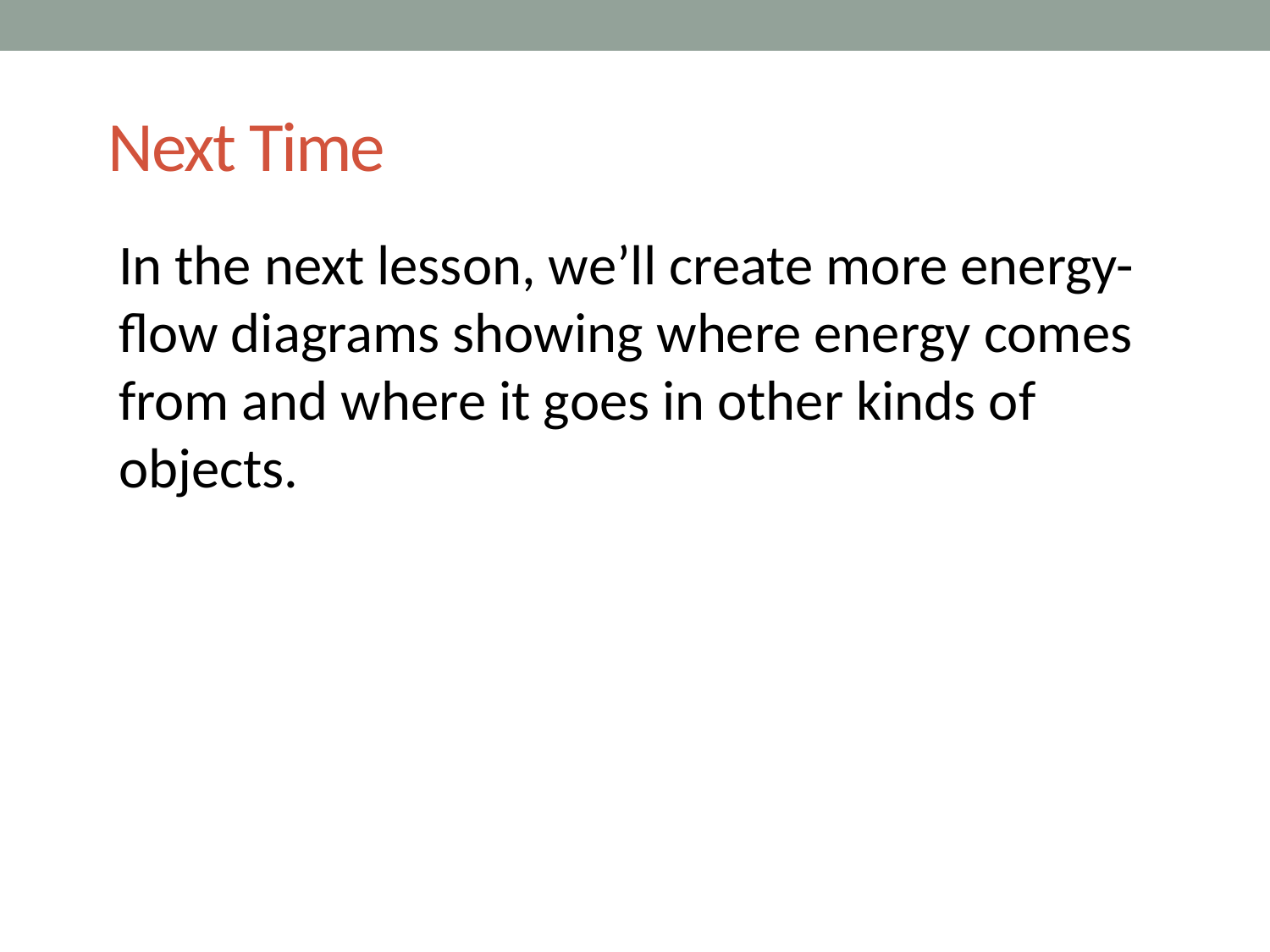

# Next Time
In the next lesson, we’ll create more energy-flow diagrams showing where energy comes from and where it goes in other kinds of objects.